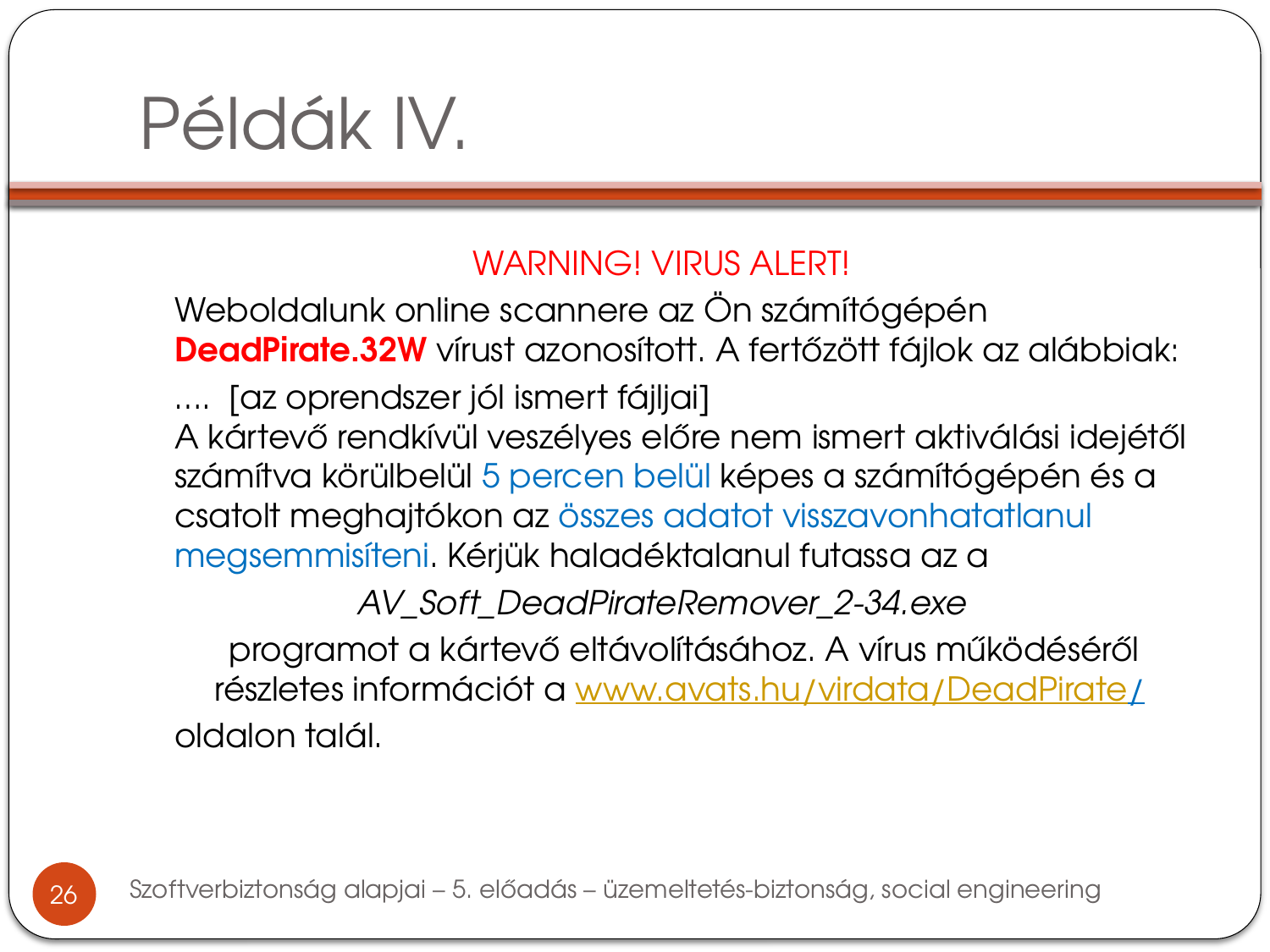

# Példák IV.
WARNING! VIRUS ALERT!
	Weboldalunk online scannere az Ön számítógépén DeadPirate.32W vírust azonosított. A fertőzött fájlok az alábbiak:
	….  [az oprendszer jól ismert fájljai]
A kártevő rendkívül veszélyes előre nem ismert aktiválási idejétől számítva körülbelül 5 percen belül képes a számítógépén és a csatolt meghajtókon az összes adatot visszavonhatatlanul megsemmisíteni. Kérjük haladéktalanul futassa az a
AV_Soft_DeadPirateRemover_2-34.exe
	programot a kártevő eltávolításához. A vírus működéséről részletes információt a www.avats.hu/virdata/DeadPirate/
	oldalon talál.
Szoftverbiztonság alapjai – 5. előadás – üzemeltetés-biztonság, social engineering
26